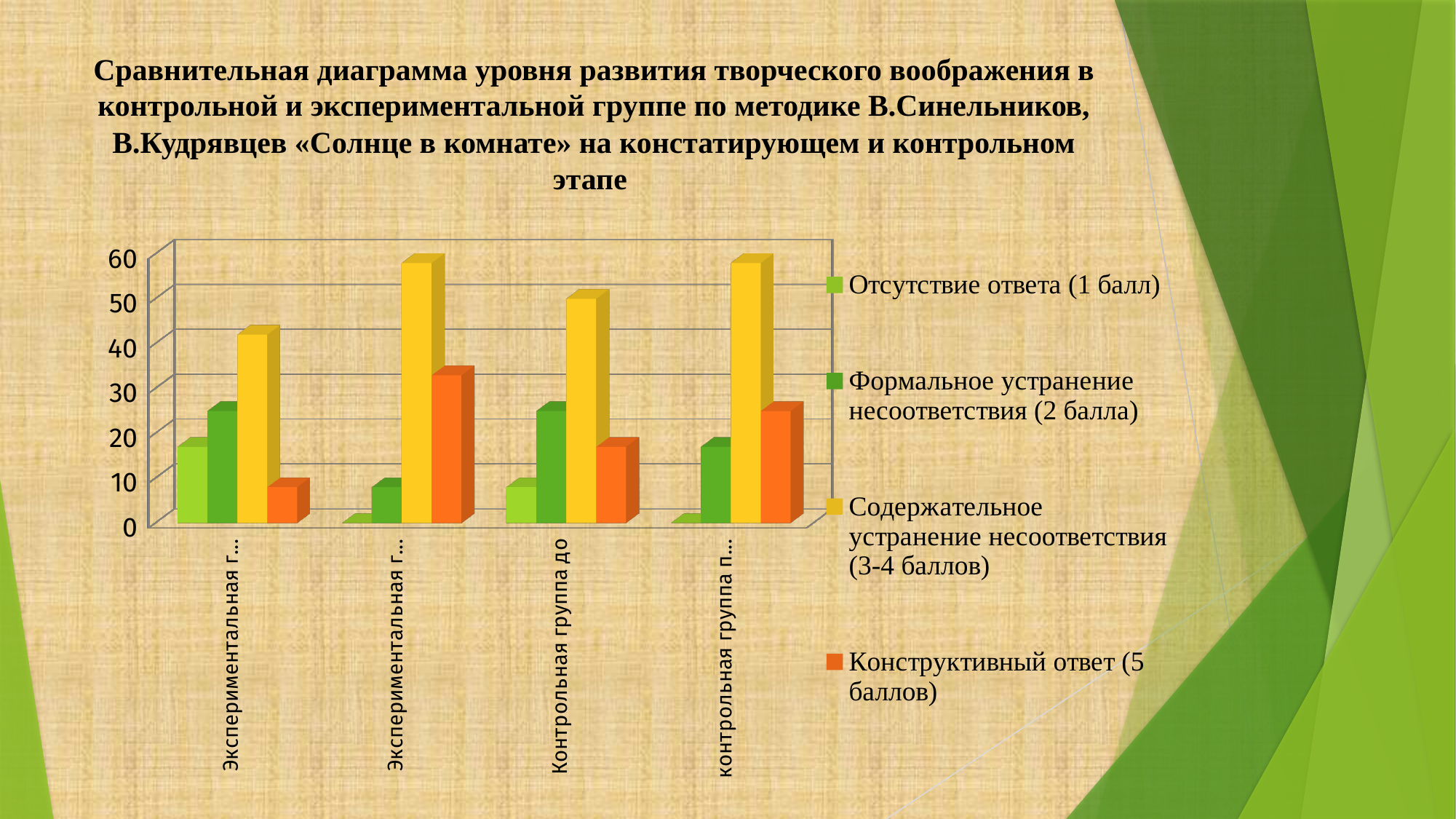

# Сравнительная диаграмма уровня развития творческого воображения в контрольной и экспериментальной группе по методике В.Синельников, В.Кудрявцев «Солнце в комнате» на констатирующем и контрольном этапе

[unsupported chart]